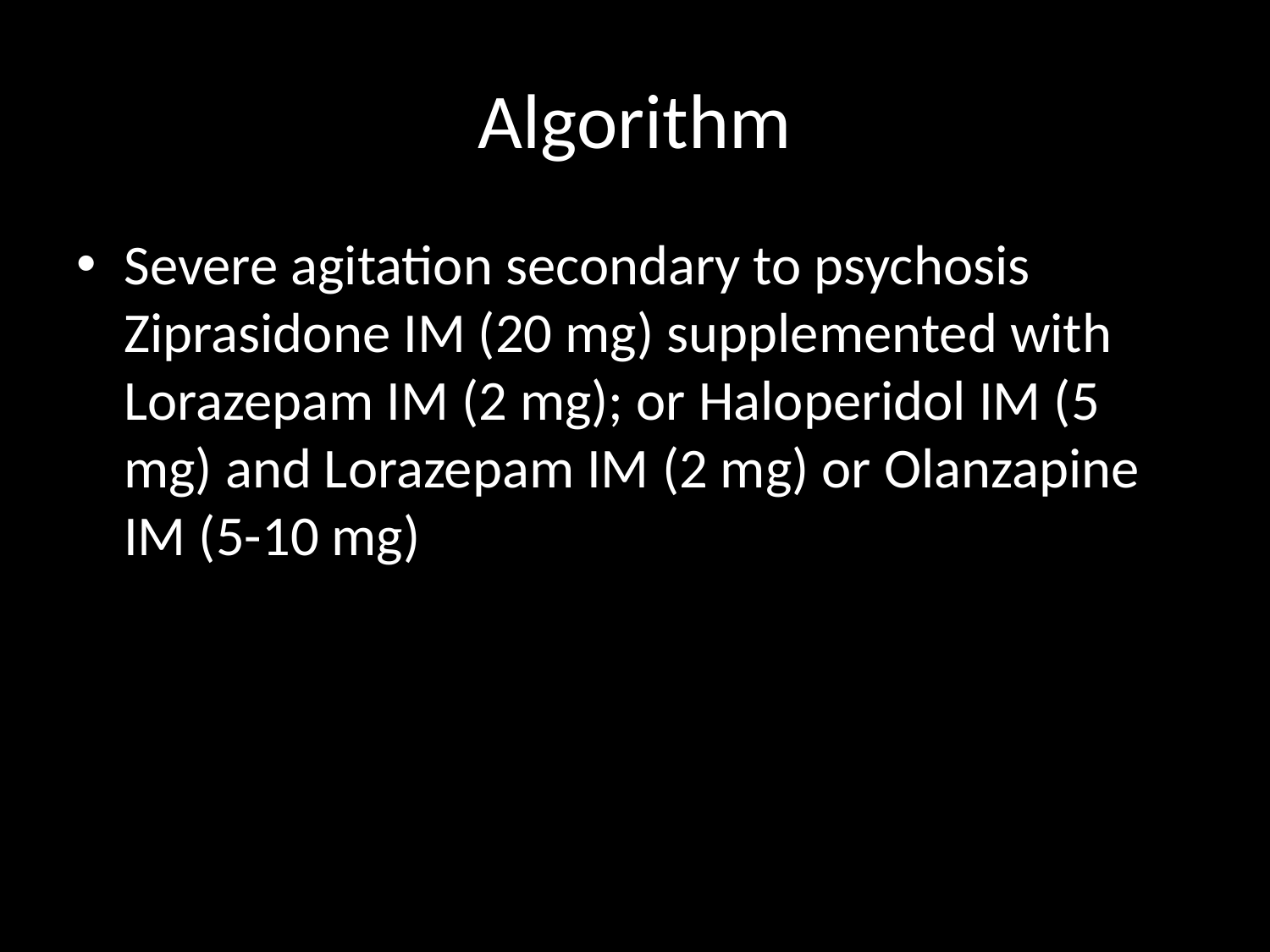

# Algorithm
Severe agitation secondary to psychosis
Ziprasidone IM (20 mg) supplemented with Lorazepam IM (2 mg); or Haloperidol IM (5 mg) and Lorazepam IM (2 mg) or Olanzapine IM (5-10 mg)